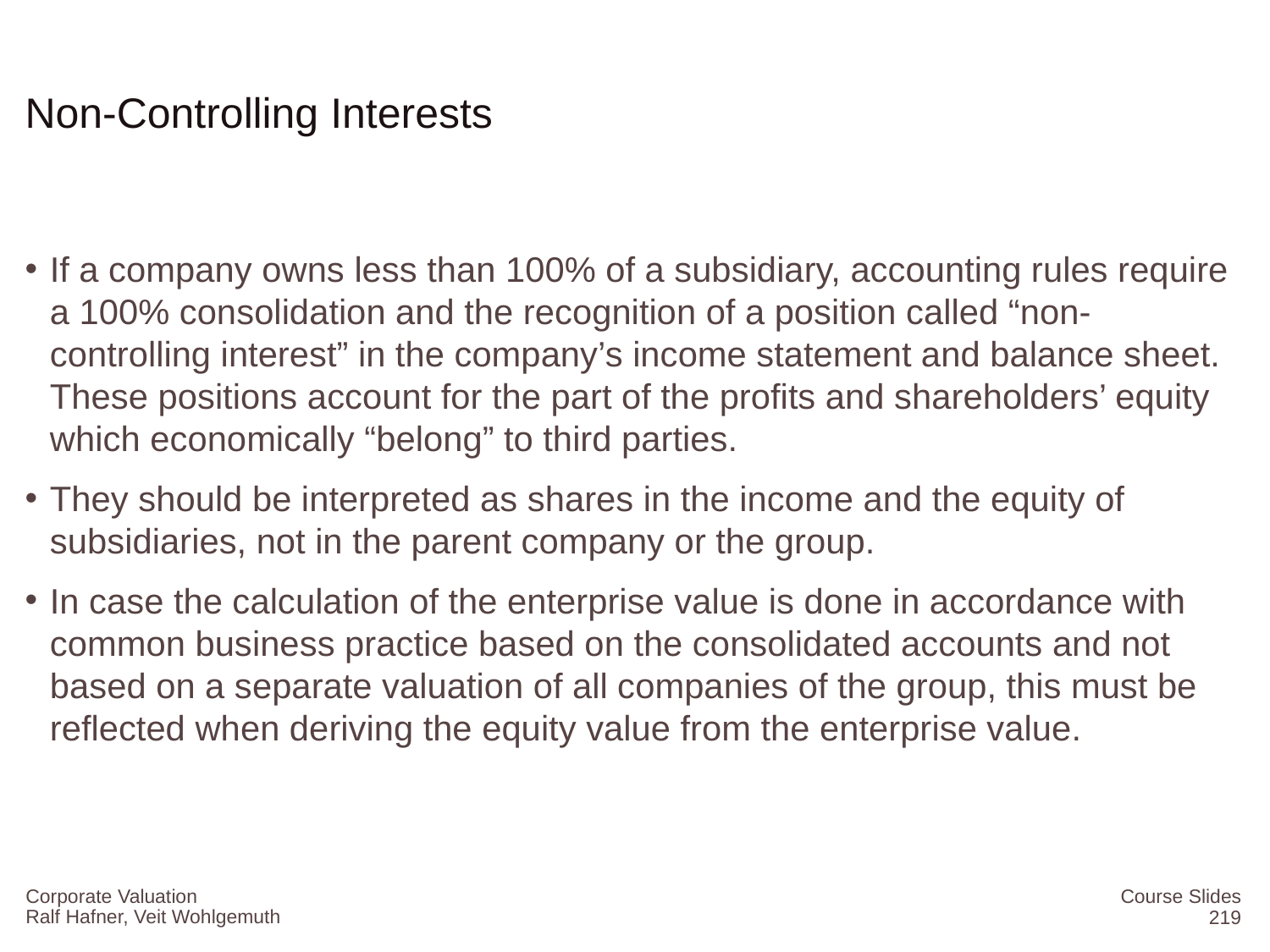

# Non-Controlling Interests
If a company owns less than 100% of a subsidiary, accounting rules require a 100% consolidation and the recognition of a position called “non-controlling interest” in the company’s income statement and balance sheet. These positions account for the part of the profits and shareholders’ equity which economically “belong” to third parties.
They should be interpreted as shares in the income and the equity of subsidiaries, not in the parent company or the group.
In case the calculation of the enterprise value is done in accordance with common business practice based on the consolidated accounts and not based on a separate valuation of all companies of the group, this must be reflected when deriving the equity value from the enterprise value.

Corporate Valuation
Course Slides
219